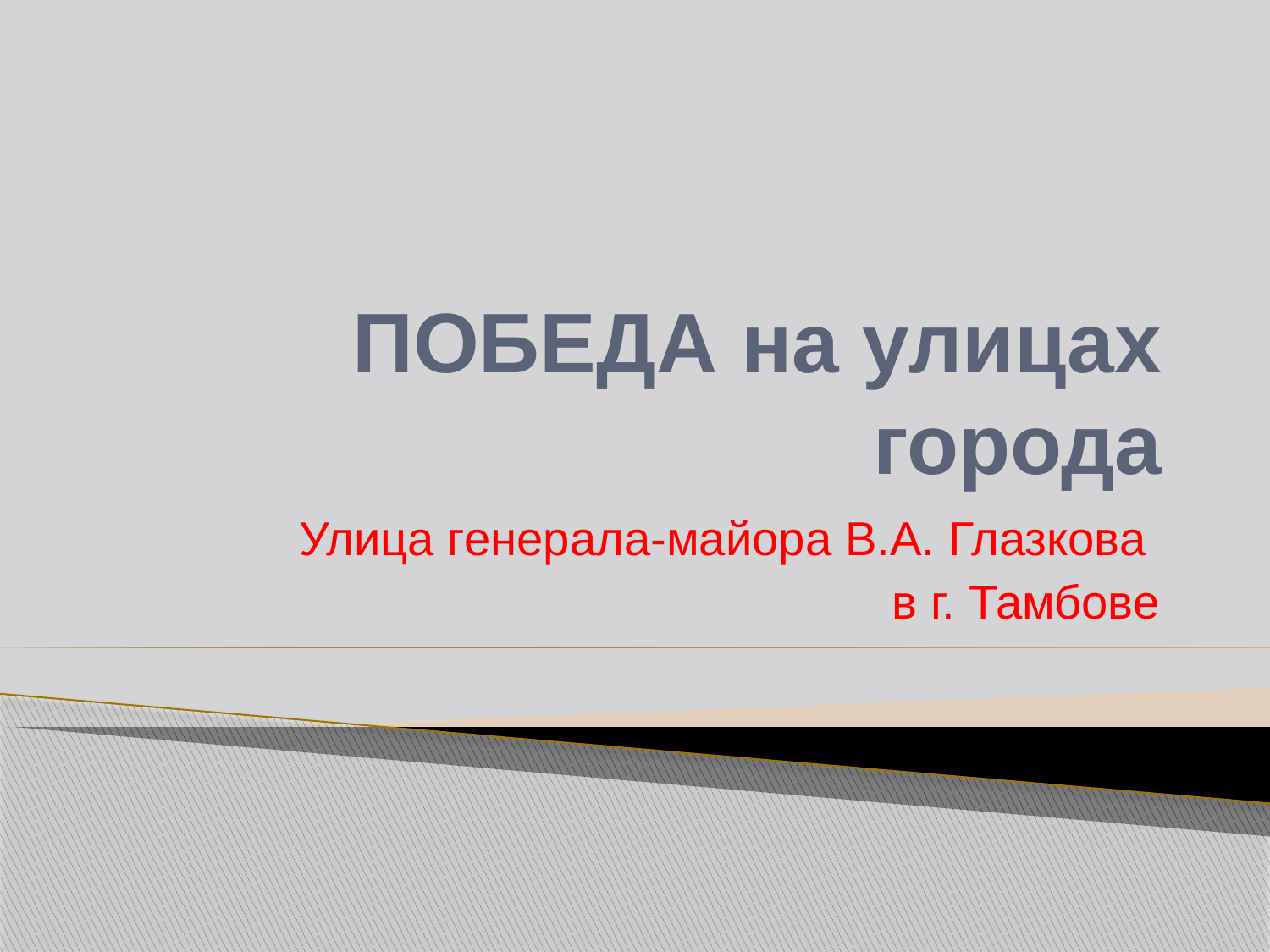

# ПОБЕДА на улицах города
Улица генерала-майора В.А. Глазкова
в г. Тамбове